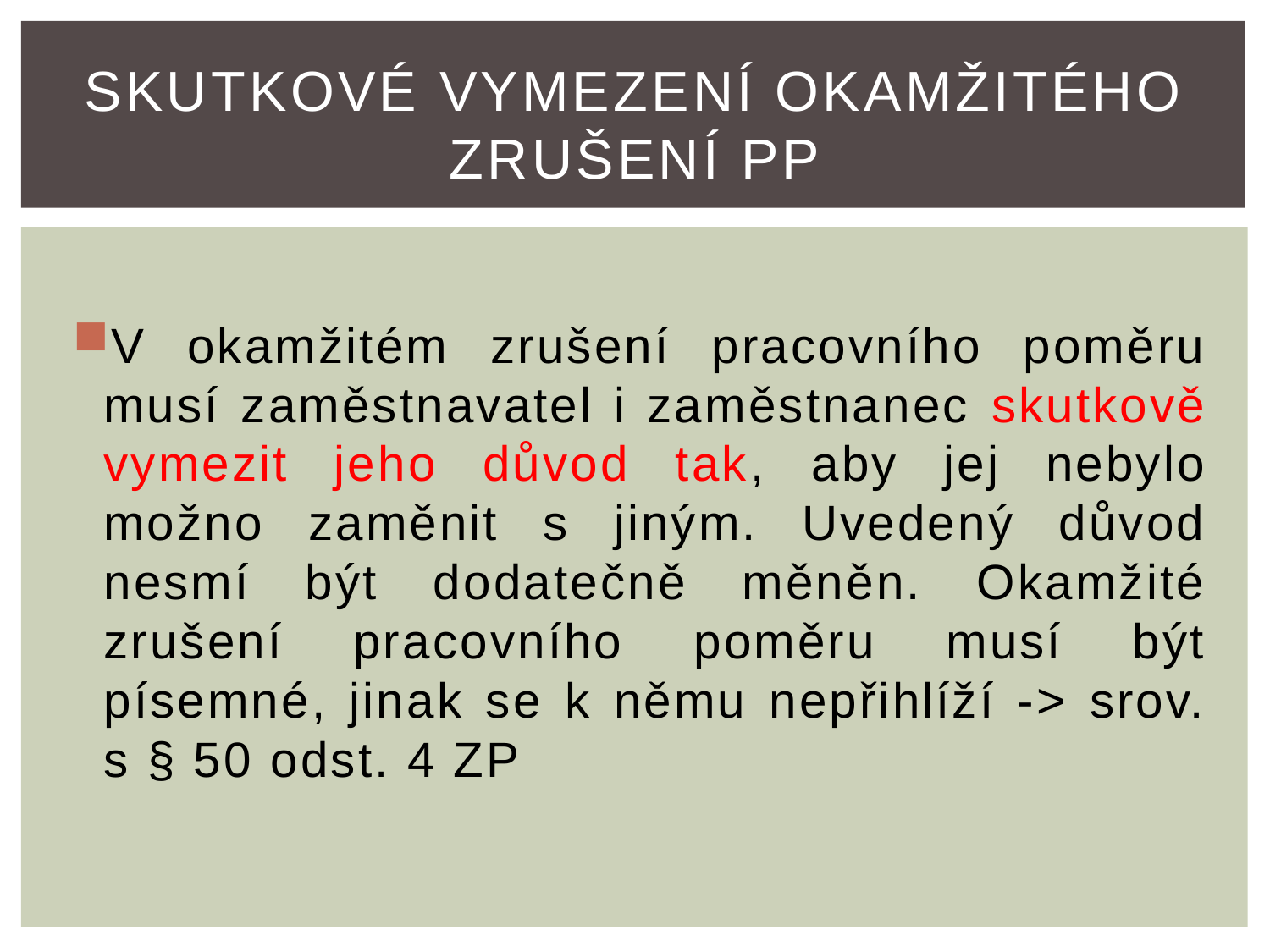

# Skutkové vymezení okamžitého zrušení PP

V okamžitém zrušení pracovního poměru musí zaměstnavatel i zaměstnanec skutkově vymezit jeho důvod tak, aby jej nebylo možno zaměnit s jiným. Uvedený důvod nesmí být dodatečně měněn. Okamžité zrušení pracovního poměru musí být písemné, jinak se k němu nepřihlíží -> srov. s § 50 odst. 4 ZP